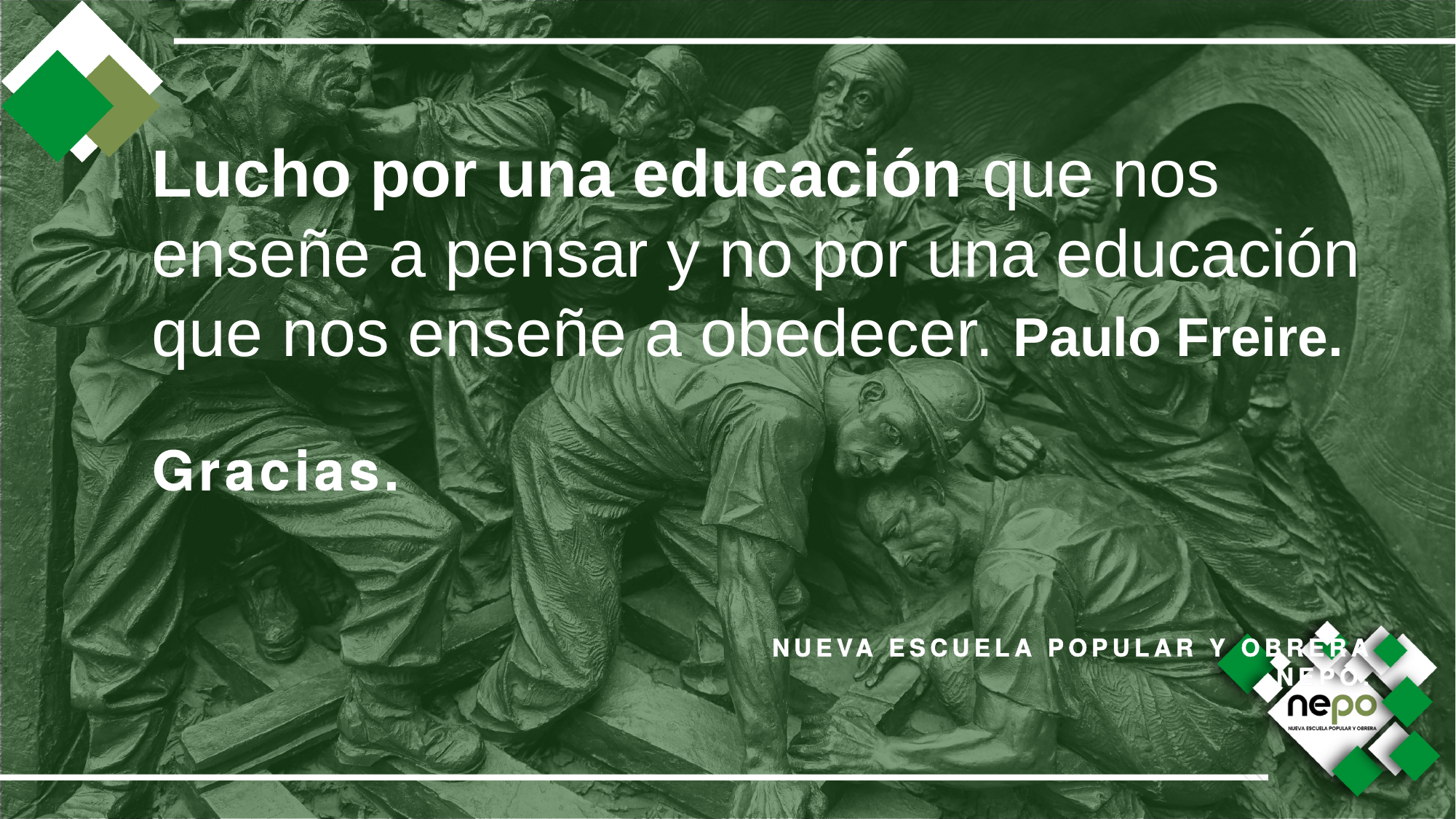

Lucho por una educación que nos enseñe a pensar y no por una educación que nos enseñe a obedecer. Paulo Freire.

Gracias.

NUEVA ESCUELA POPULAR Y OBRERA
NEPO.